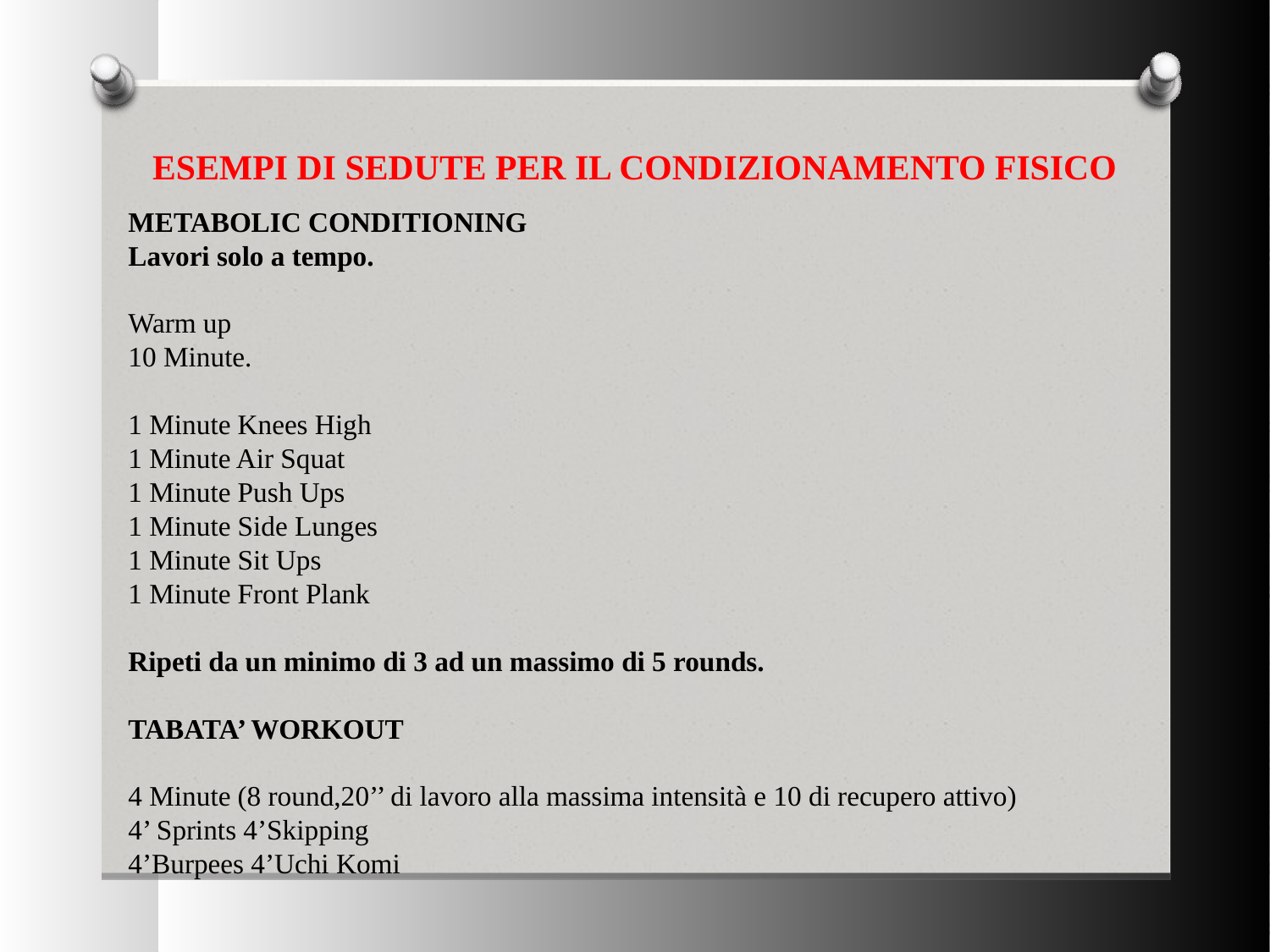

ESEMPI DI SEDUTE PER IL CONDIZIONAMENTO FISICO
METABOLIC CONDITIONING
Lavori solo a tempo.

Warm up
10 Minute.

1 Minute Knees High
1 Minute Air Squat
1 Minute Push Ups
1 Minute Side Lunges
1 Minute Sit Ups
1 Minute Front Plank

Ripeti da un minimo di 3 ad un massimo di 5 rounds.

TABATA’ WORKOUT

4 Minute (8 round,20’’ di lavoro alla massima intensità e 10 di recupero attivo)
4’ Sprints 4’Skipping
4’Burpees 4’Uchi Komi